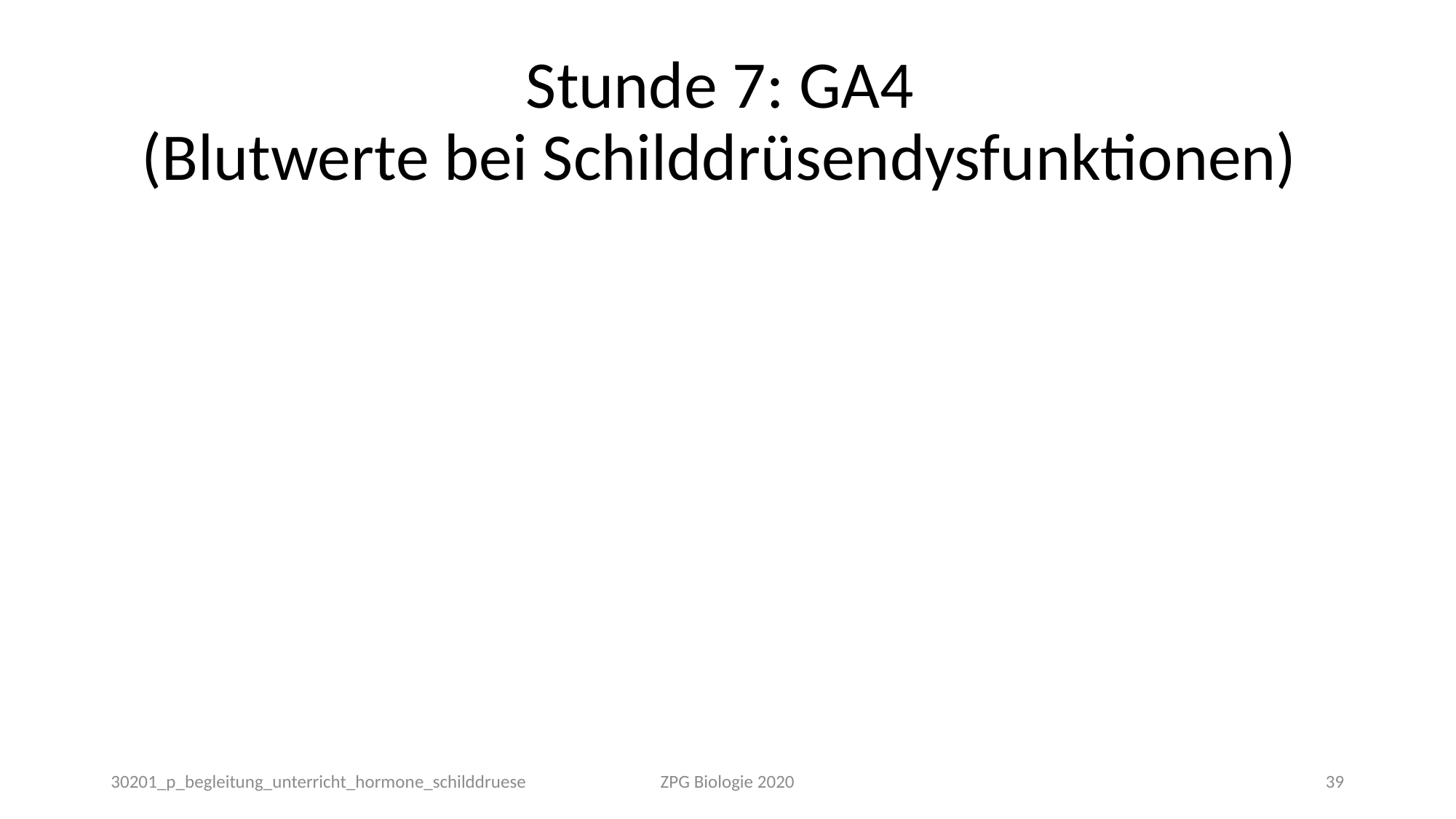

# Stunde 7: GA4 (Blutwerte bei Schilddrüsendysfunktionen)
30201_p_begleitung_unterricht_hormone_schilddruese
ZPG Biologie 2020
39